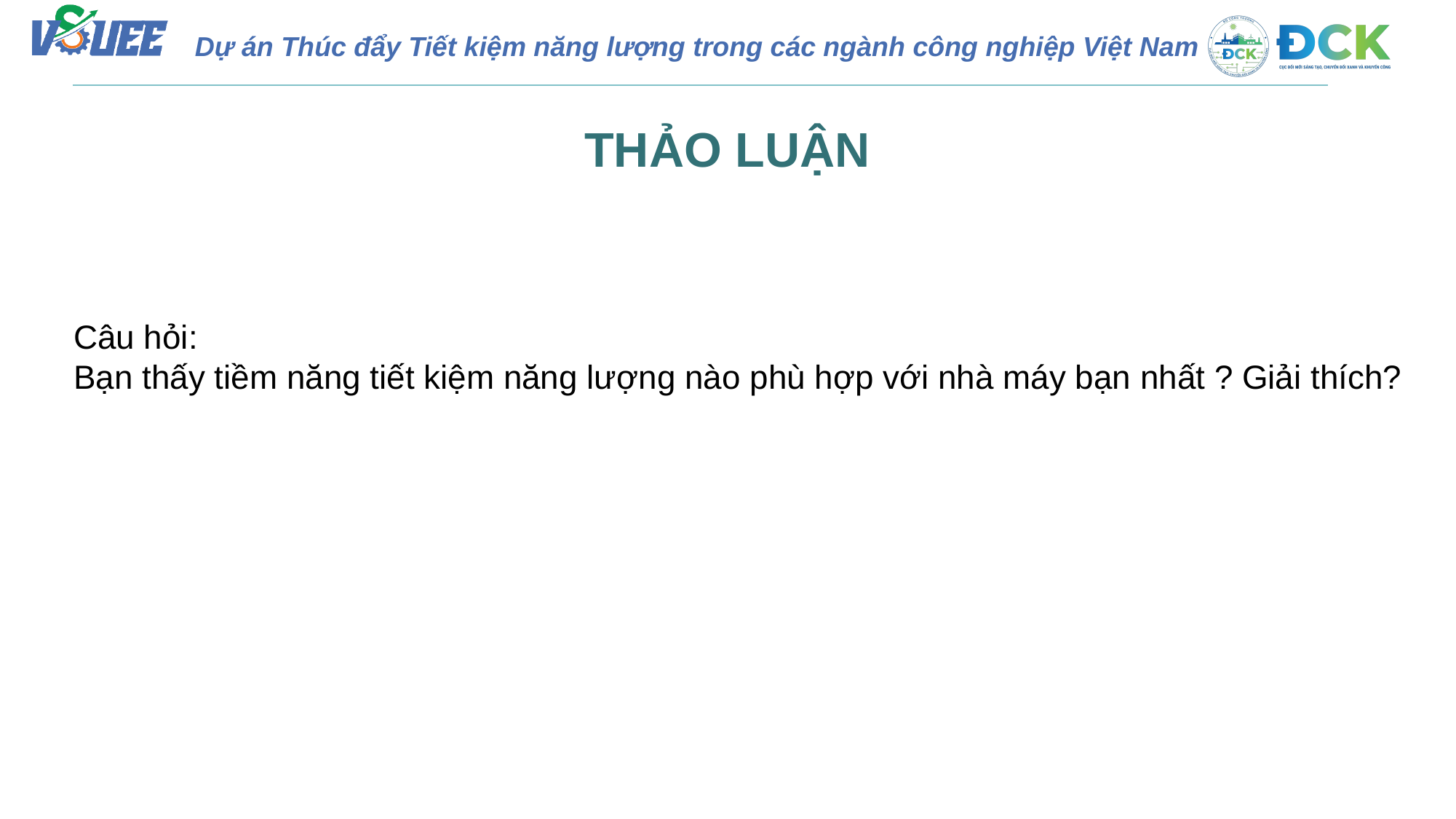

THẢO LUẬN
Câu hỏi:
Bạn thấy tiềm năng tiết kiệm năng lượng nào phù hợp với nhà máy bạn nhất ? Giải thích?